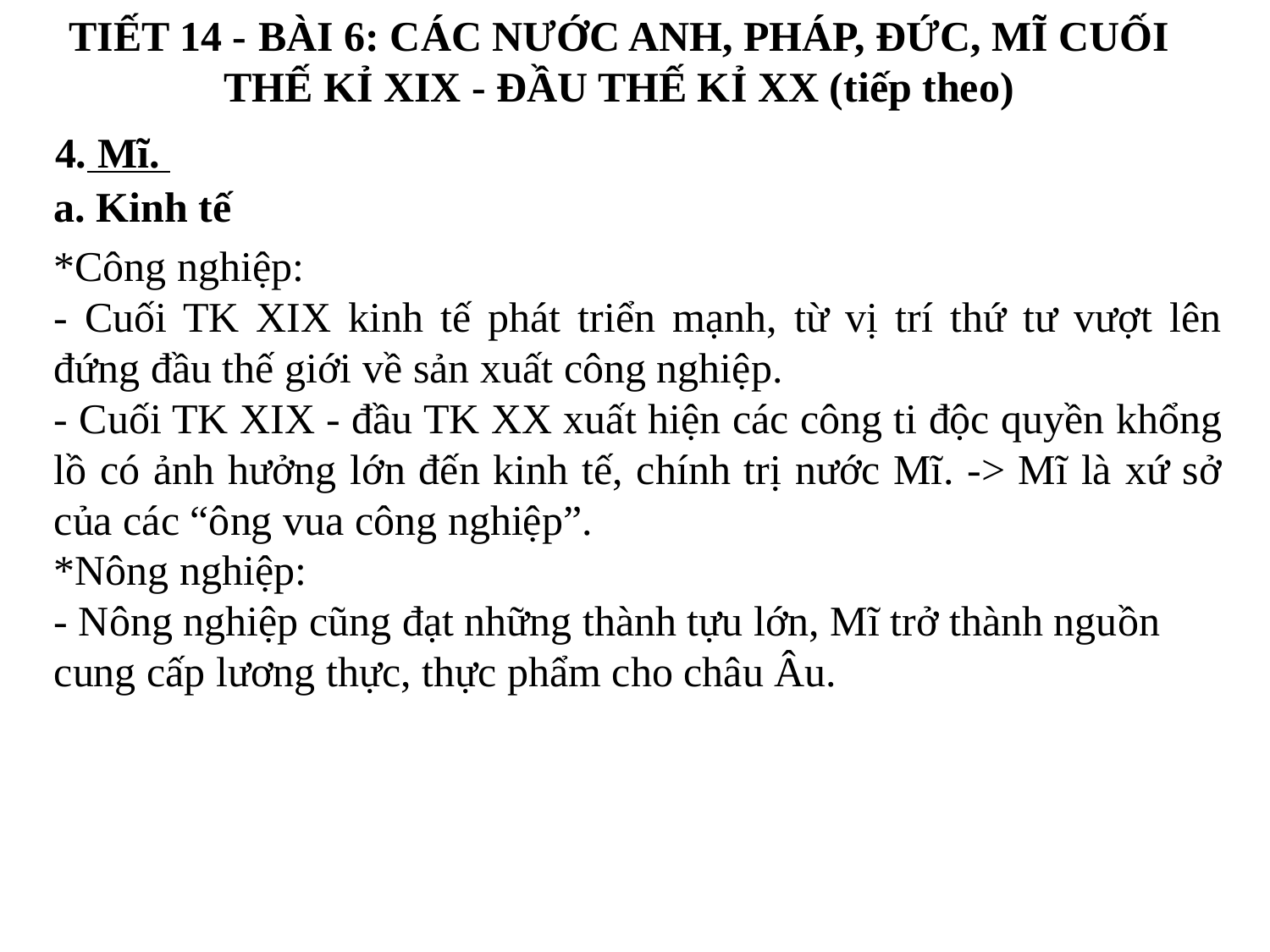

TIẾT 14 - BÀI 6: CÁC NƯỚC ANH, PHÁP, ĐỨC, MĨ CUỐI THẾ KỈ XIX - ĐẦU THẾ KỈ XX (tiếp theo)
4. Mĩ.
a. Kinh tế
*Công nghiệp:
- Cuối TK XIX kinh tế phát triển mạnh, từ vị trí thứ tư vượt lên đứng đầu thế giới về sản xuất công nghiệp.
- Cuối TK XIX - đầu TK XX xuất hiện các công ti độc quyền khổng lồ có ảnh hưởng lớn đến kinh tế, chính trị nước Mĩ. -> Mĩ là xứ sở của các “ông vua công nghiệp”.

*Nông nghiệp:
- Nông nghiệp cũng đạt những thành tựu lớn, Mĩ trở thành nguồn cung cấp lương thực, thực phẩm cho châu Âu.